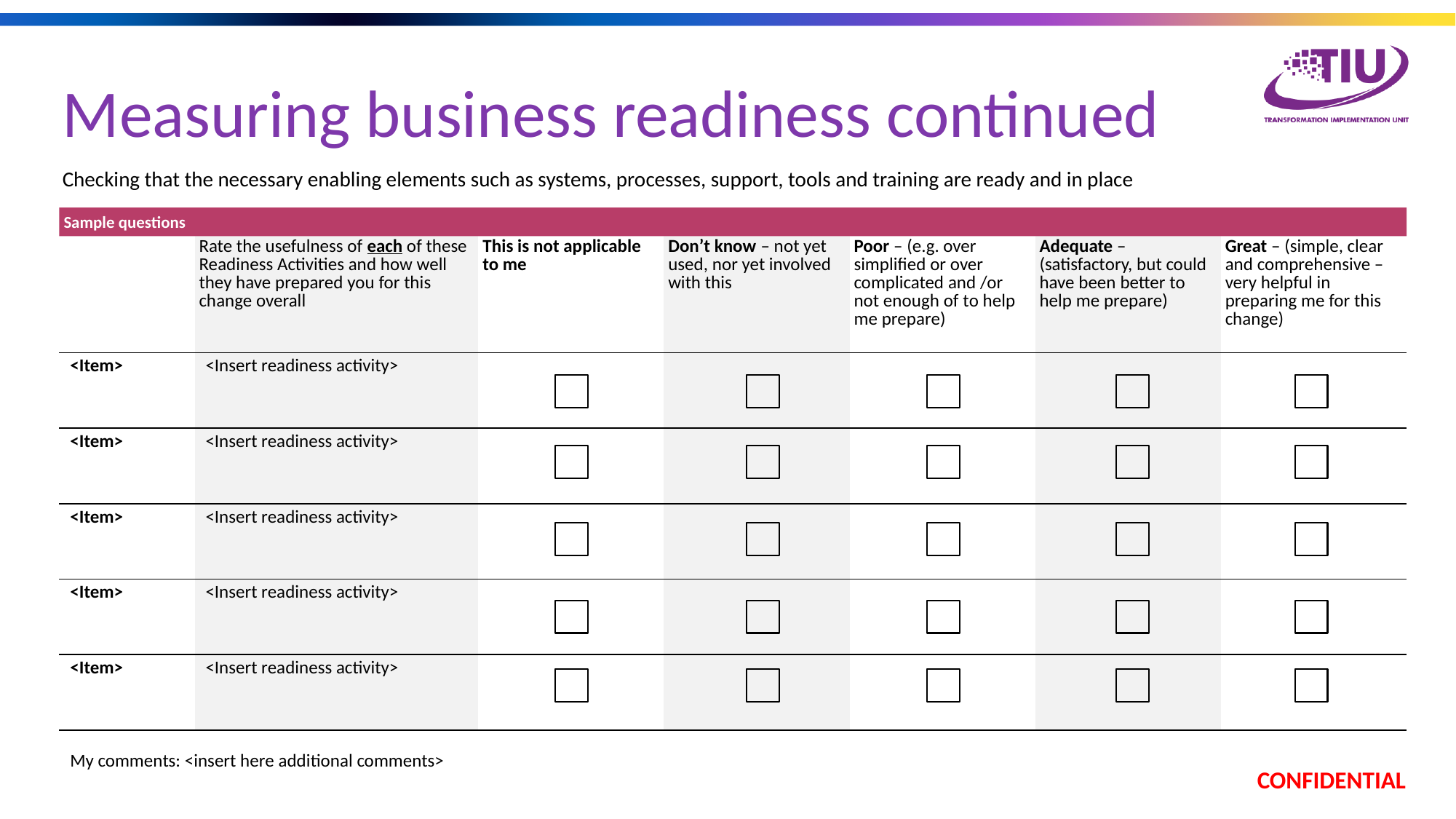

Measuring business readiness continued
Checking that the necessary enabling elements such as systems, processes, support, tools and training are ready and in place

Sample questions
|  | Rate the usefulness of each of these Readiness Activities and how well they have prepared you for this change overall | This is not applicable to me | Don’t know – not yet used, nor yet involved with this | Poor – (e.g. over simplified or over complicated and /or not enough of to help me prepare) | Adequate – (satisfactory, but could have been better to help me prepare) | Great – (simple, clear and comprehensive – very helpful in preparing me for this change) |
| --- | --- | --- | --- | --- | --- | --- |
| <Item> | <Insert readiness activity> |  |  |  |  |  |
| <Item> | <Insert readiness activity> |  |  |  |  |  |
| <Item> | <Insert readiness activity> |  |  |  |  |  |
| <Item> | <Insert readiness activity> |  |  |  |  |  |
| <Item> | <Insert readiness activity> |  |  |  |  |  |
| My comments: <insert here additional comments> | <Insert readiness activity> |  |  |  |  |  |

CONFIDENTIAL